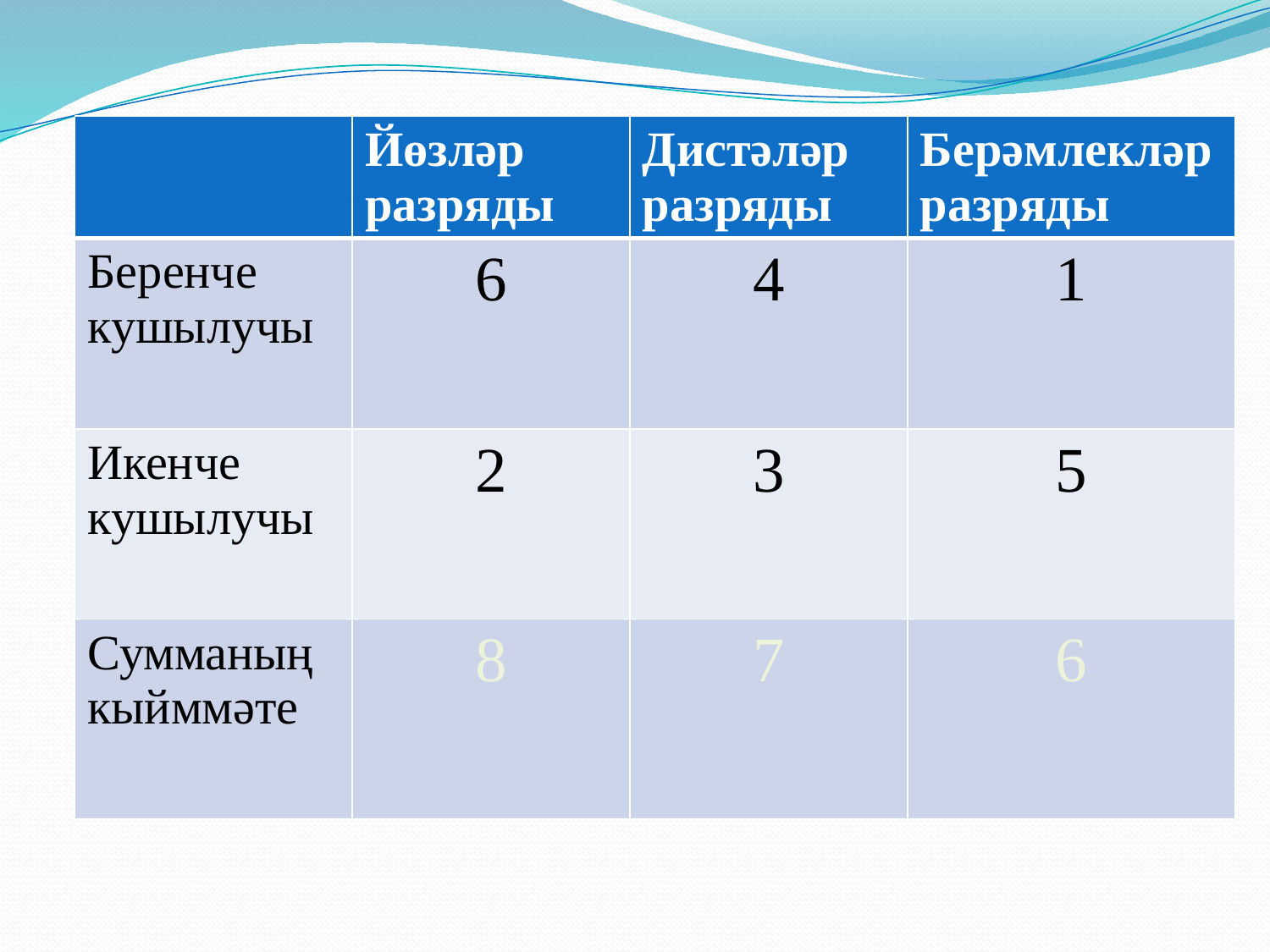

|  | Йөзләр разряды | Дистәләр разряды | Берәмлекләр разряды |
| --- | --- | --- | --- |
| Беренче кушылучы | 6 | 4 | 1 |
| Икенче кушылучы | 2 | 3 | 5 |
| Сумманың кыйммәте | 8 | 7 | 6 |